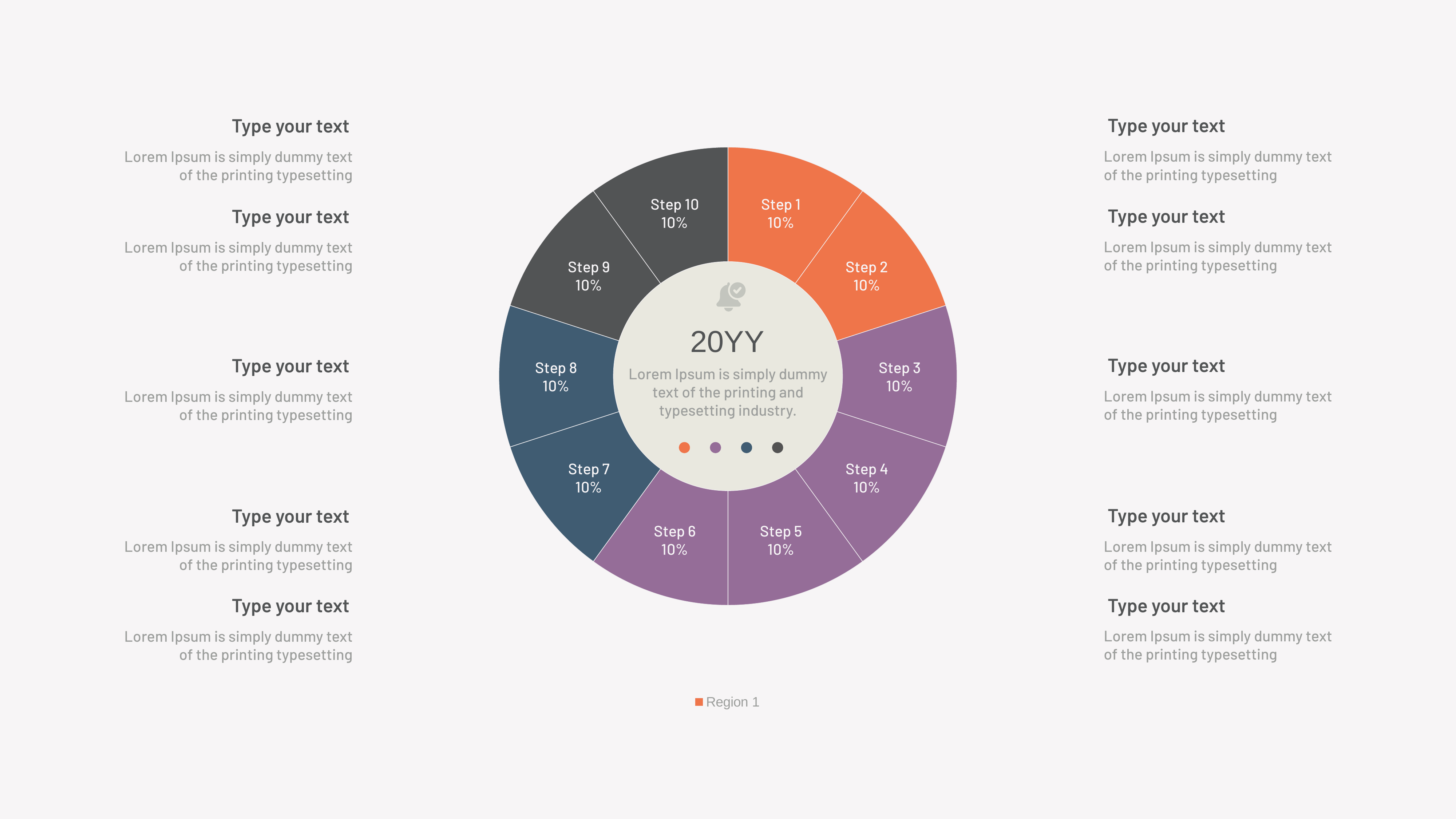

### Chart

| Category | Region 1 |
|---|---|
| Step 1 | 10.0 |
| Step 2 | 10.0 |
| Step 3 | 10.0 |
| Step 4 | 10.0 |
| Step 5 | 10.0 |
| Step 6 | 10.0 |
| Step 7 | 10.0 |
| Step 8 | 10.0 |
| Step 9 | 10.0 |
| Step 10 | 10.0 |
Type your text
Type your text
Lorem Ipsum is simply dummy text of the printing typesetting
Lorem Ipsum is simply dummy text of the printing typesetting
Type your text
Type your text

Lorem Ipsum is simply dummy text of the printing typesetting
Lorem Ipsum is simply dummy text of the printing typesetting

20YY
Type your text
Type your text
Lorem Ipsum is simply dummy text of the printing and typesetting industry.
Lorem Ipsum is simply dummy text of the printing typesetting
Lorem Ipsum is simply dummy text of the printing typesetting

Type your text
Type your text
Lorem Ipsum is simply dummy text of the printing typesetting
Lorem Ipsum is simply dummy text of the printing typesetting
Type your text
Type your text
Lorem Ipsum is simply dummy text of the printing typesetting
Lorem Ipsum is simply dummy text of the printing typesetting